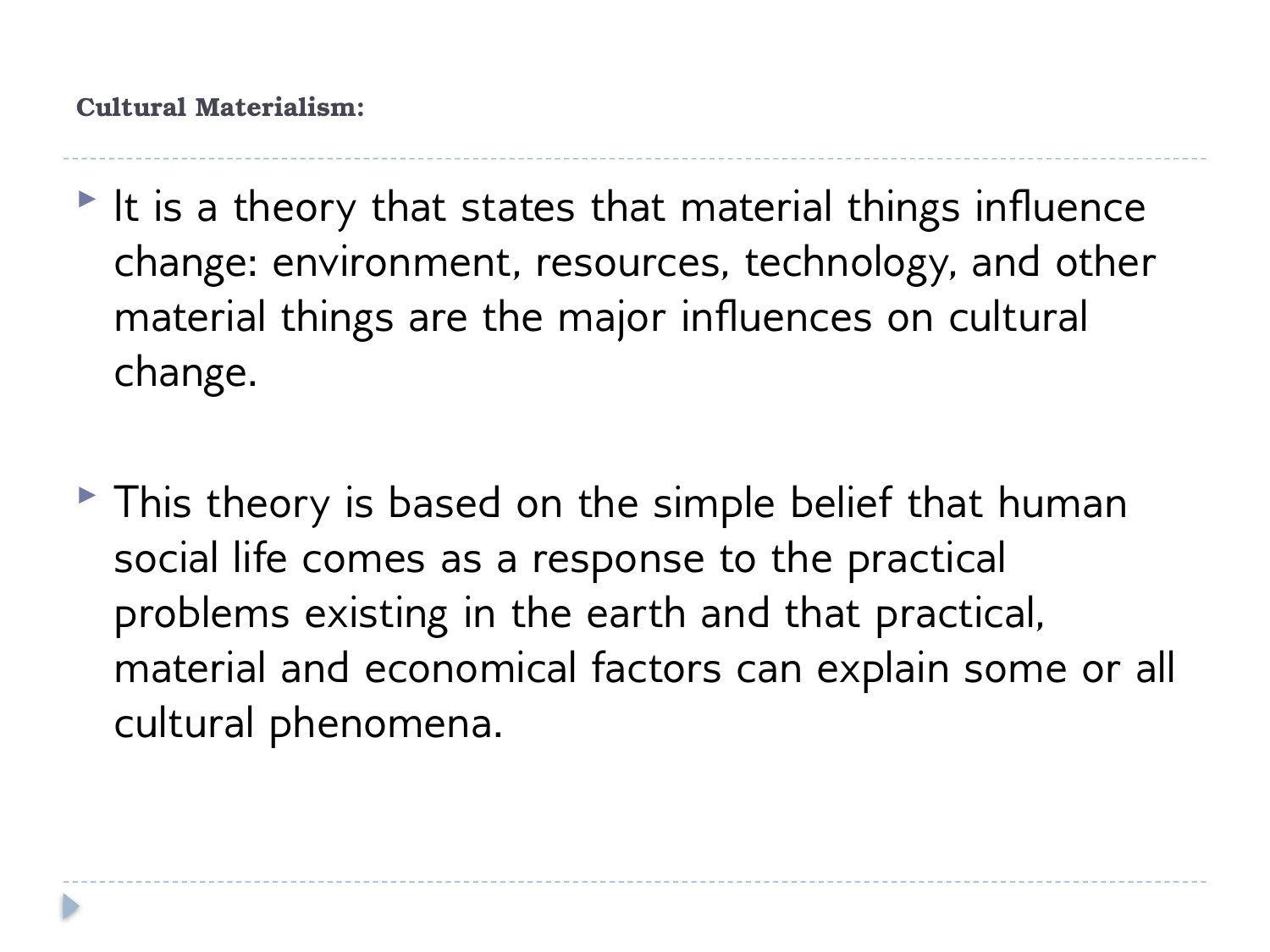

# Cultural Materialism:
It is a theory that states that material things influence change: environment, resources, technology, and other material things are the major influences on cultural change.

This theory is based on the simple belief that human social life comes as a response to the practical problems existing in the earth and that practical, material and economical factors can explain some or all cultural phenomena.